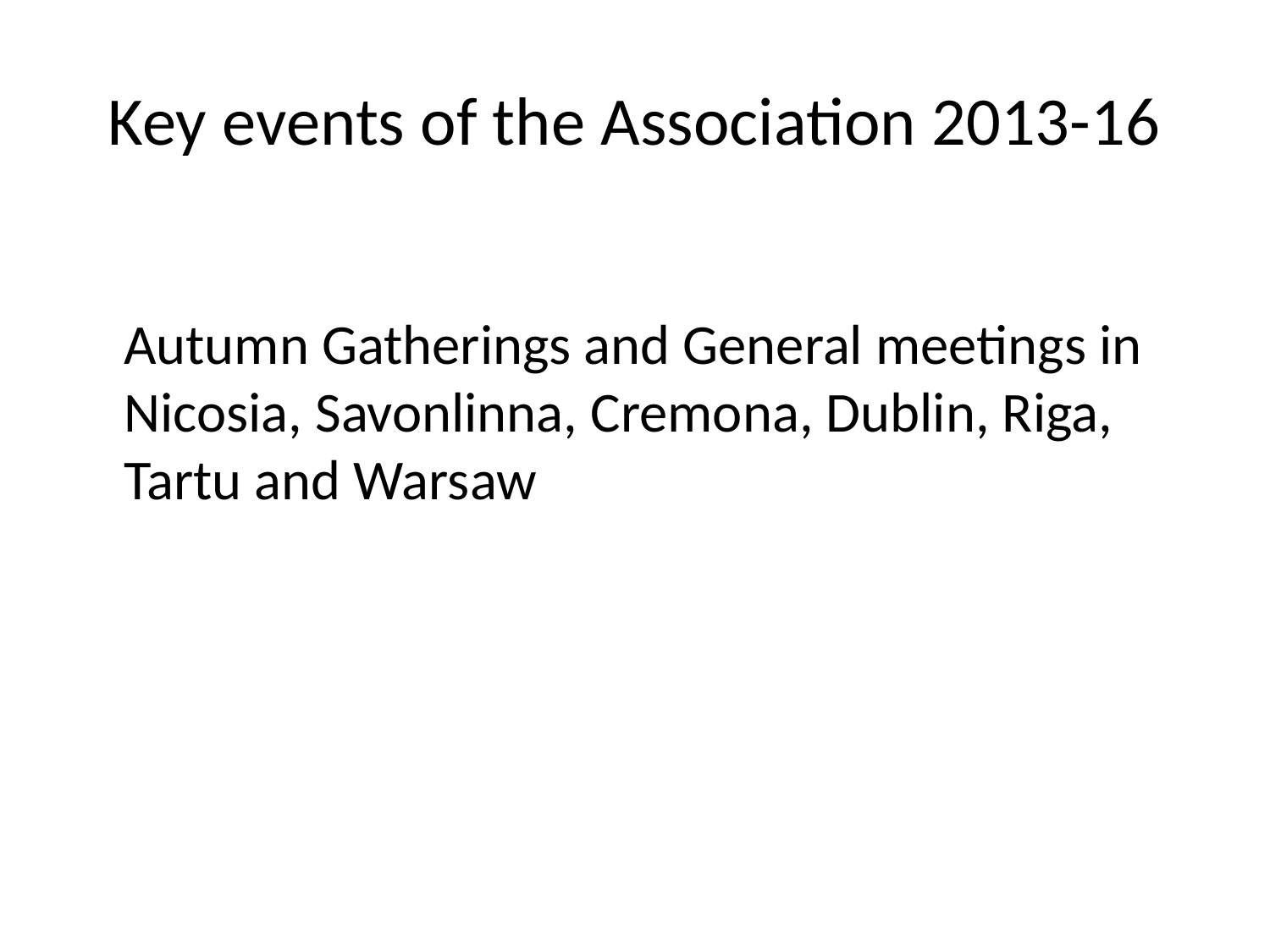

# Key events of the Association 2013-16

	Autumn Gatherings and General meetings in Nicosia, Savonlinna, Cremona, Dublin, Riga, Tartu and Warsaw